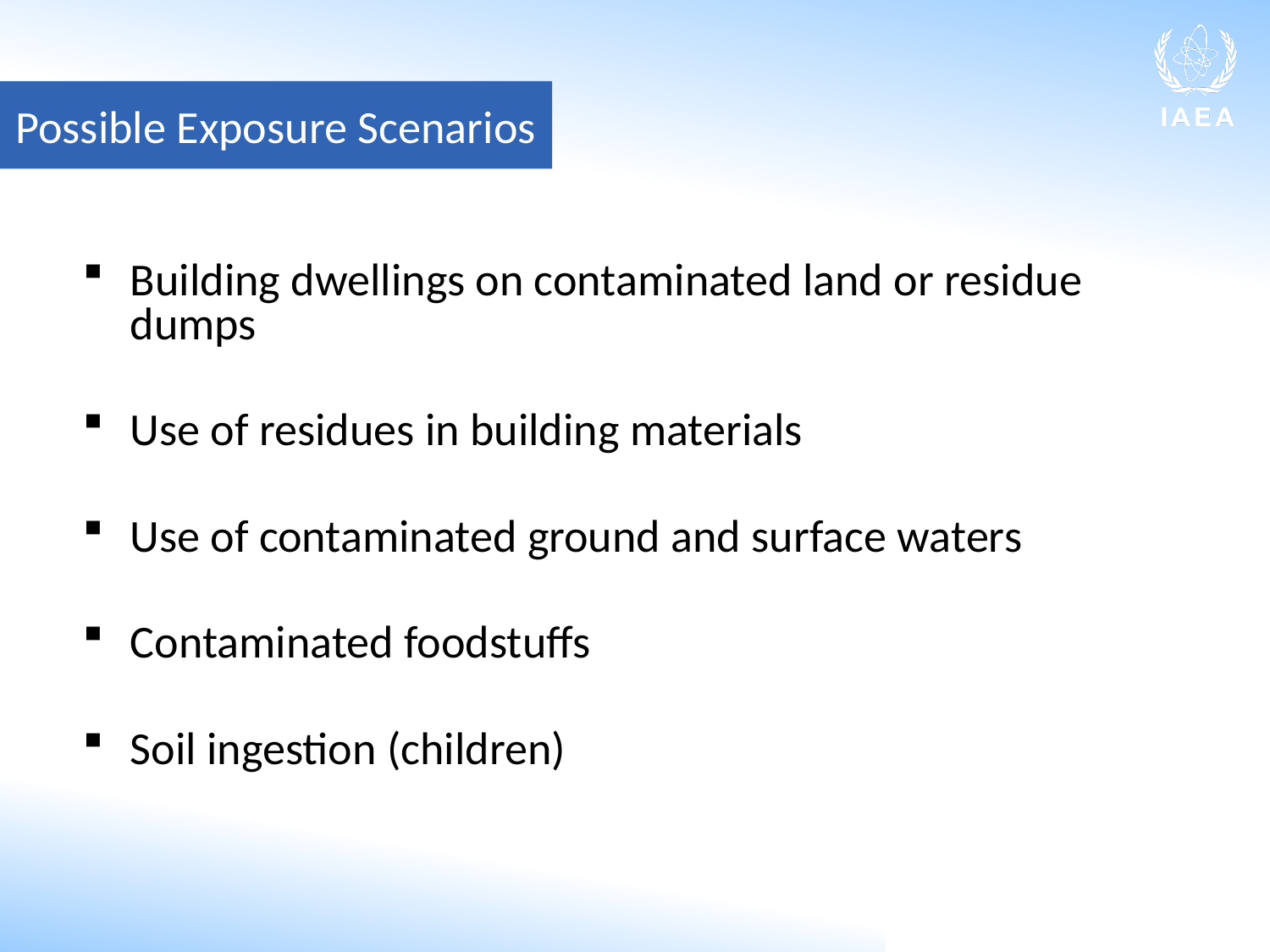

Possible Exposure Scenarios
Building dwellings on contaminated land or residue dumps

Use of residues in building materials

Use of contaminated ground and surface waters

Contaminated foodstuffs

Soil ingestion (children)